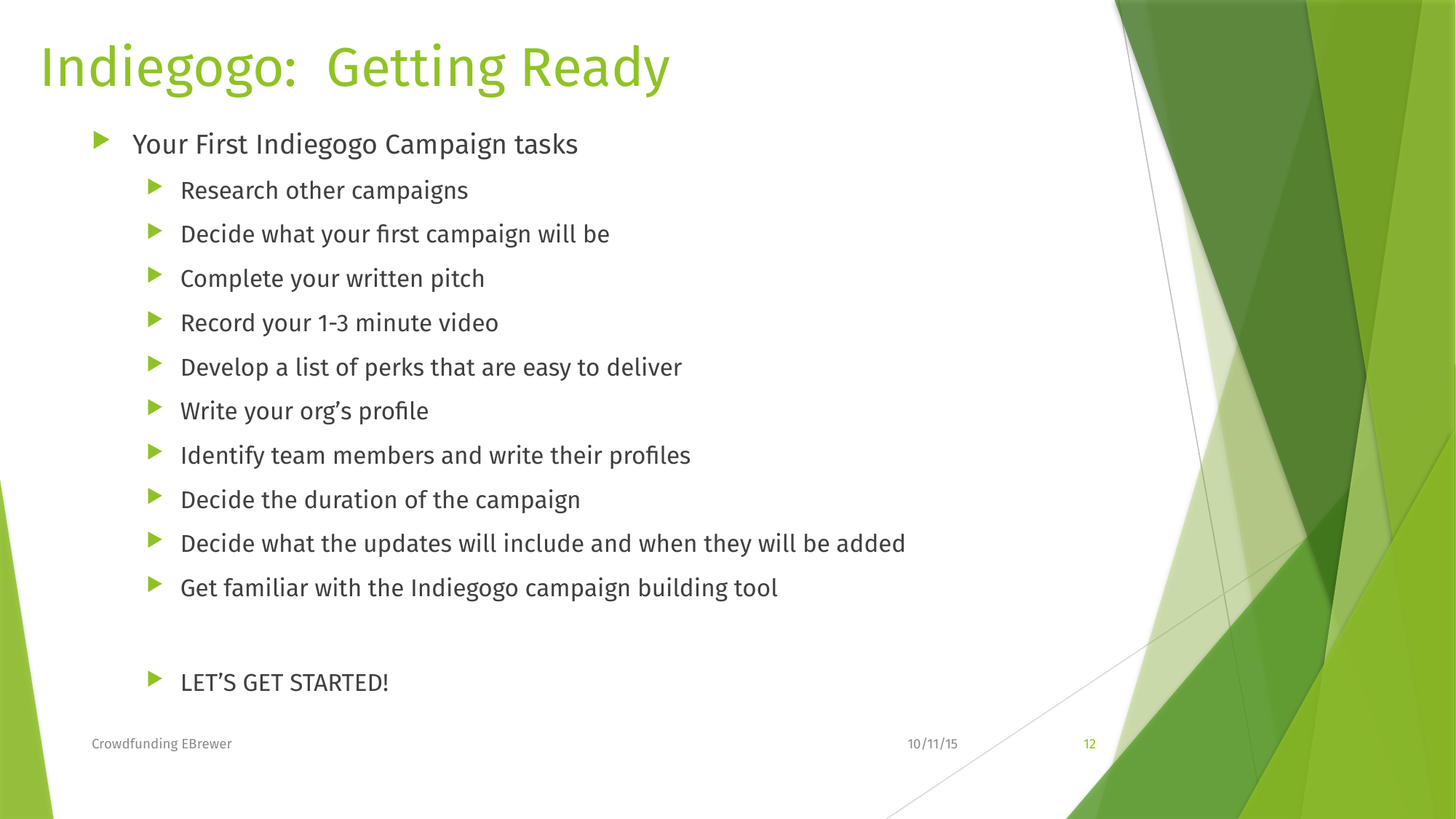

# Indiegogo:  Getting Ready
Your First Indiegogo Campaign tasks
Research other campaigns
Decide what your first campaign will be
Complete your written pitch
Record your 1-3 minute video
Develop a list of perks that are easy to deliver
Write your org’s profile
Identify team members and write their profiles
Decide the duration of the campaign
Decide what the updates will include and when they will be added
Get familiar with the Indiegogo campaign building tool

LET’S GET STARTED!

Crowdfunding EBrewer
10/11/15
12